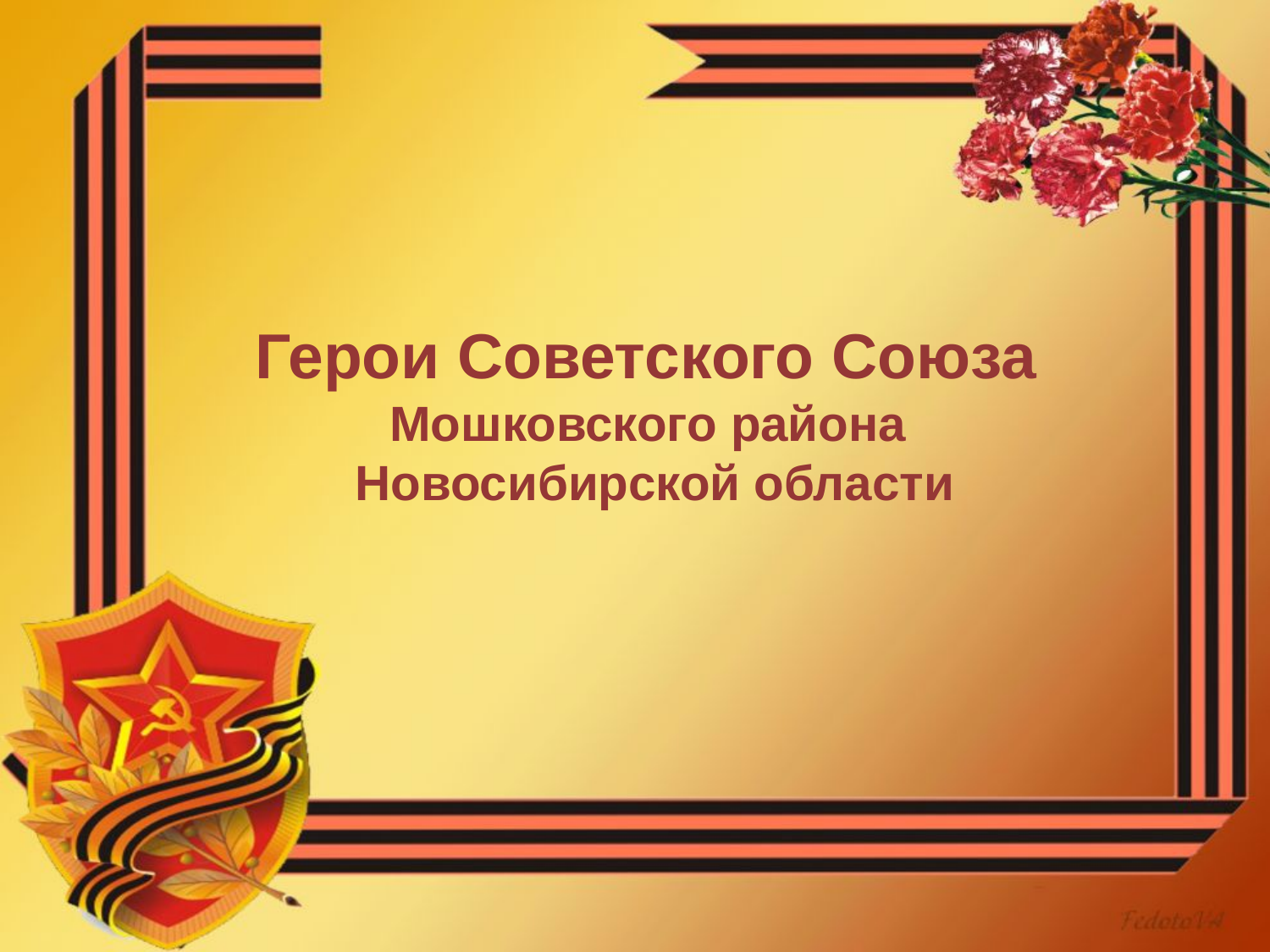

# Герои Советского Союза Мошковского района Новосибирской области